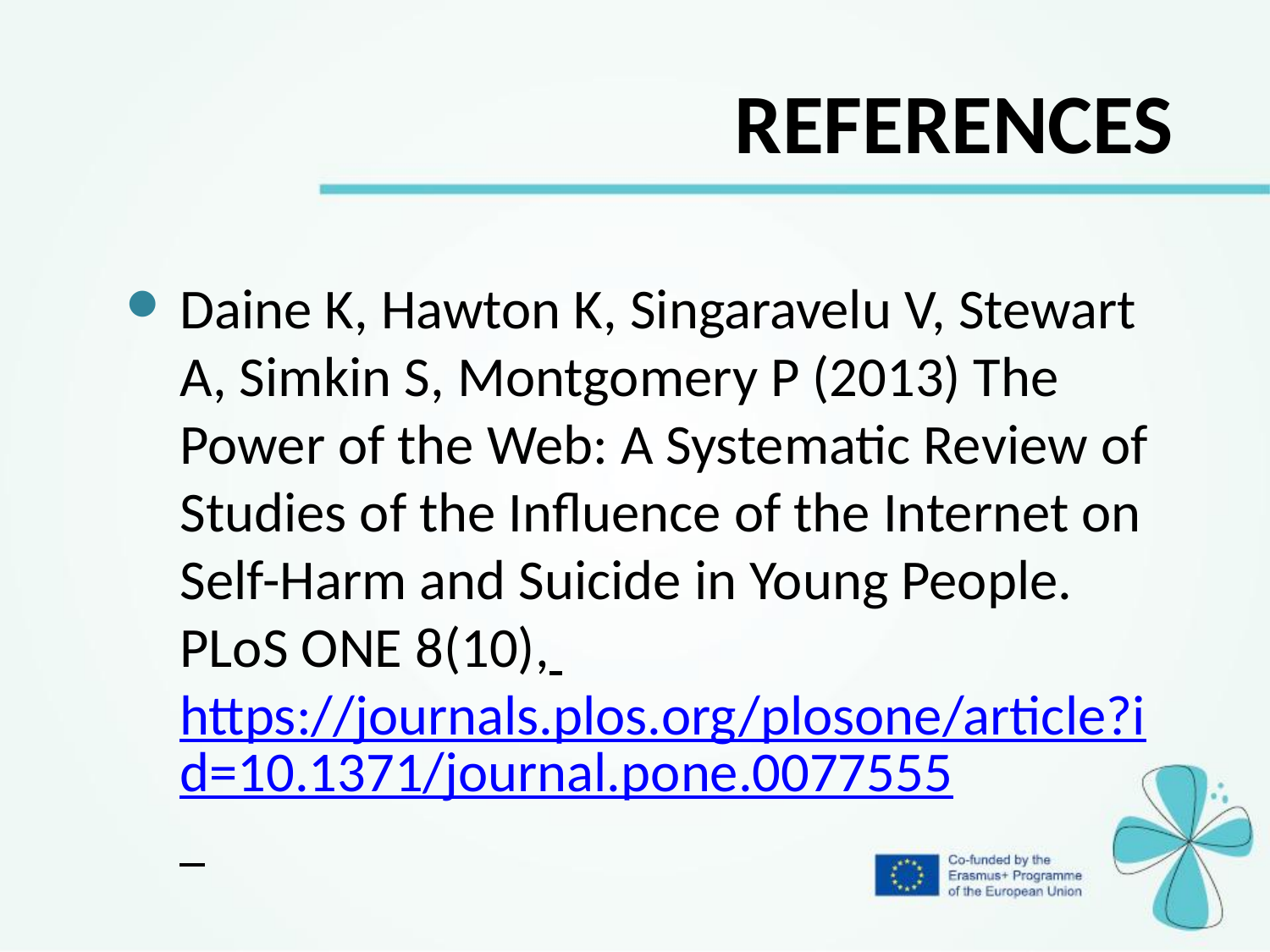

REFERENCES
Daine K, Hawton K, Singaravelu V, Stewart A, Simkin S, Montgomery P (2013) The Power of the Web: A Systematic Review of Studies of the Influence of the Internet on Self-Harm and Suicide in Young People. PLoS ONE 8(10), https://journals.plos.org/plosone/article?id=10.1371/journal.pone.0077555